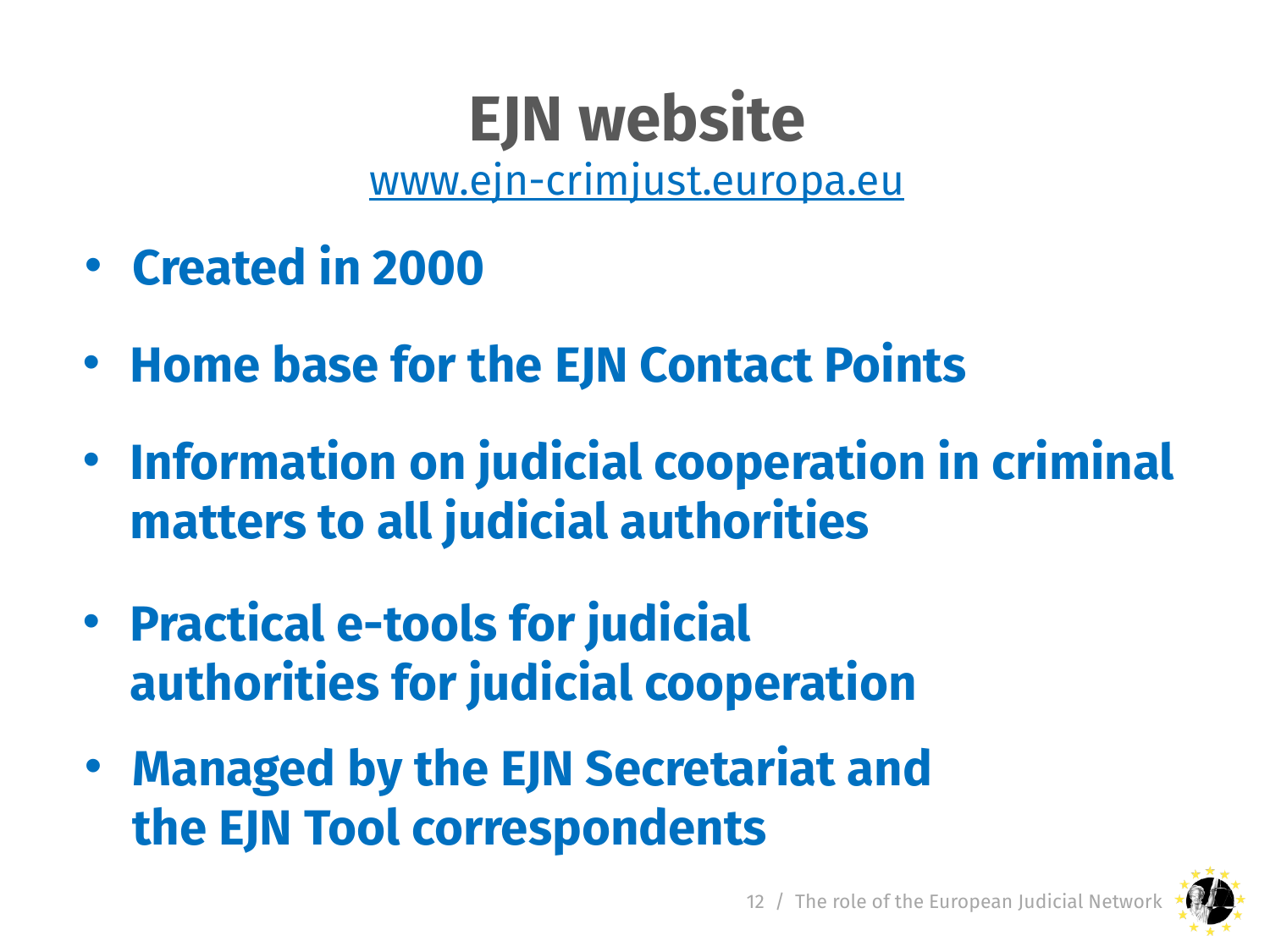

# EJN website
www.ejn-crimjust.europa.eu
Created in 2000
Home base for the EJN Contact Points
Information on judicial cooperation in criminal matters to all judicial authorities
Practical e-tools for judicial authorities for judicial cooperation
Managed by the EJN Secretariat and the EJN Tool correspondents